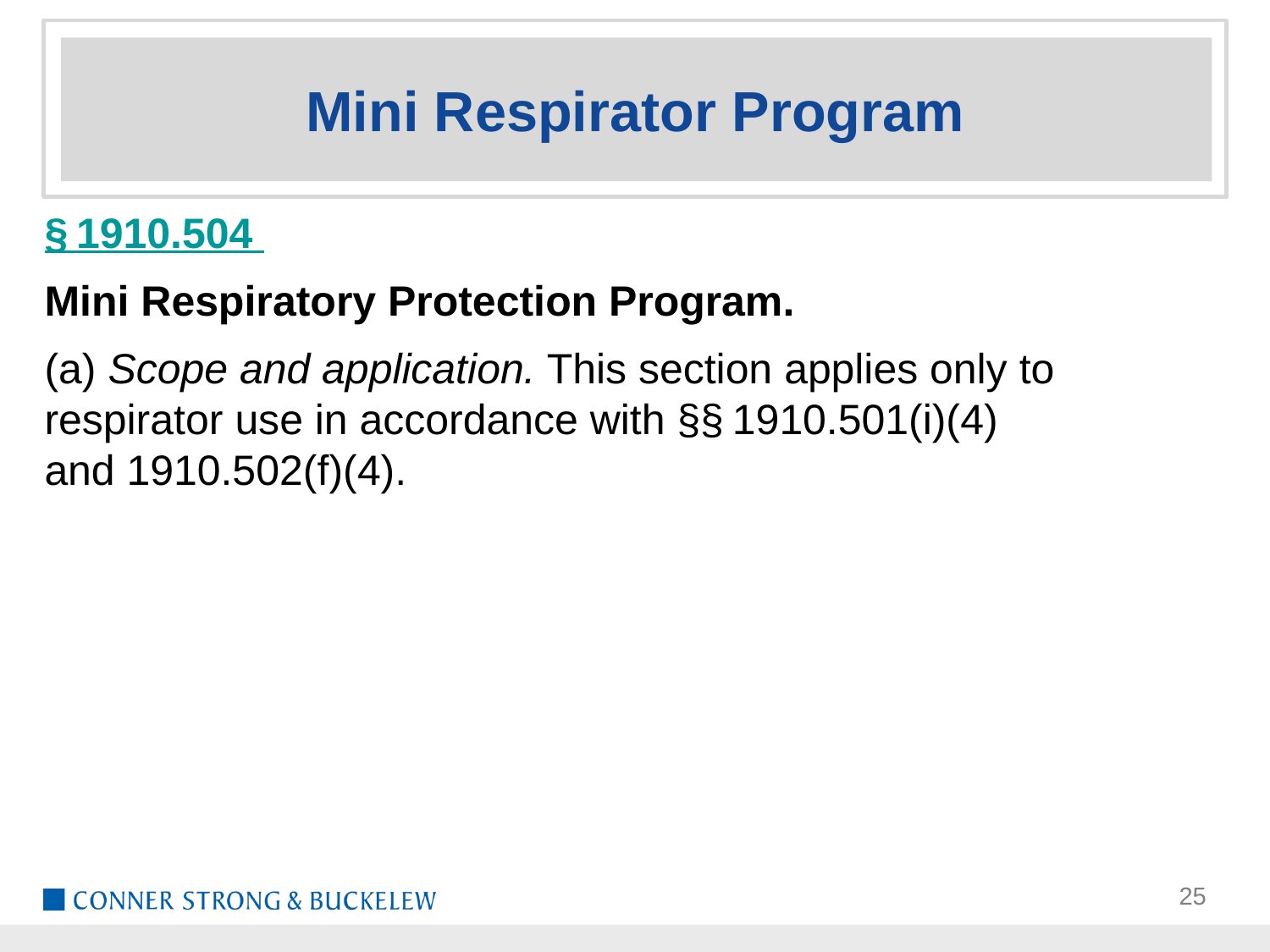

# Mini Respirator Program
§ 1910.504
Mini Respiratory Protection Program.
(a) Scope and application. This section applies only to respirator use in accordance with §§ 1910.501(i)(4) and 1910.502(f)(4).